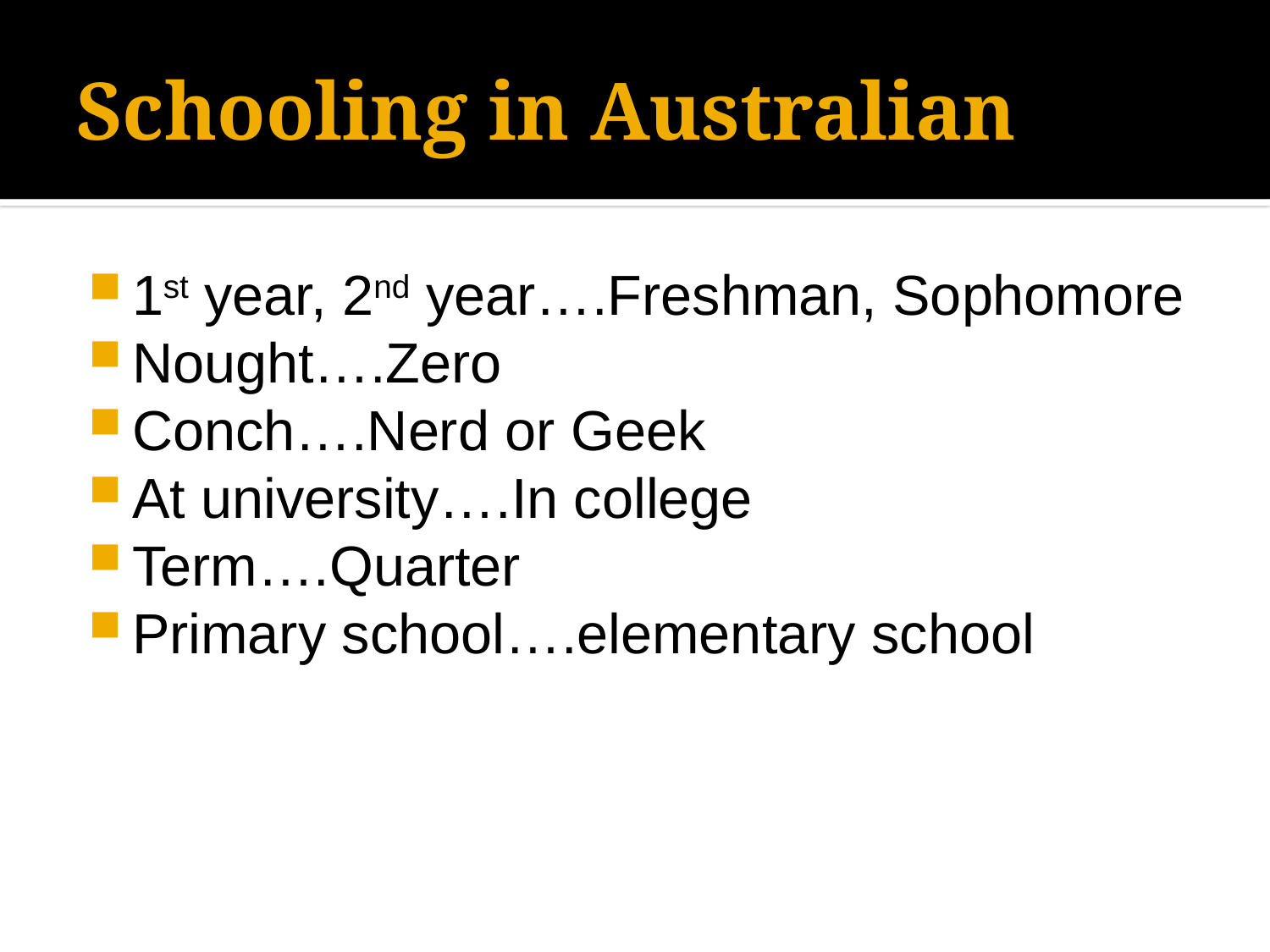

# Schooling in Australian
1st year, 2nd year….Freshman, Sophomore
Nought….Zero
Conch….Nerd or Geek
At university….In college
Term….Quarter
Primary school….elementary school